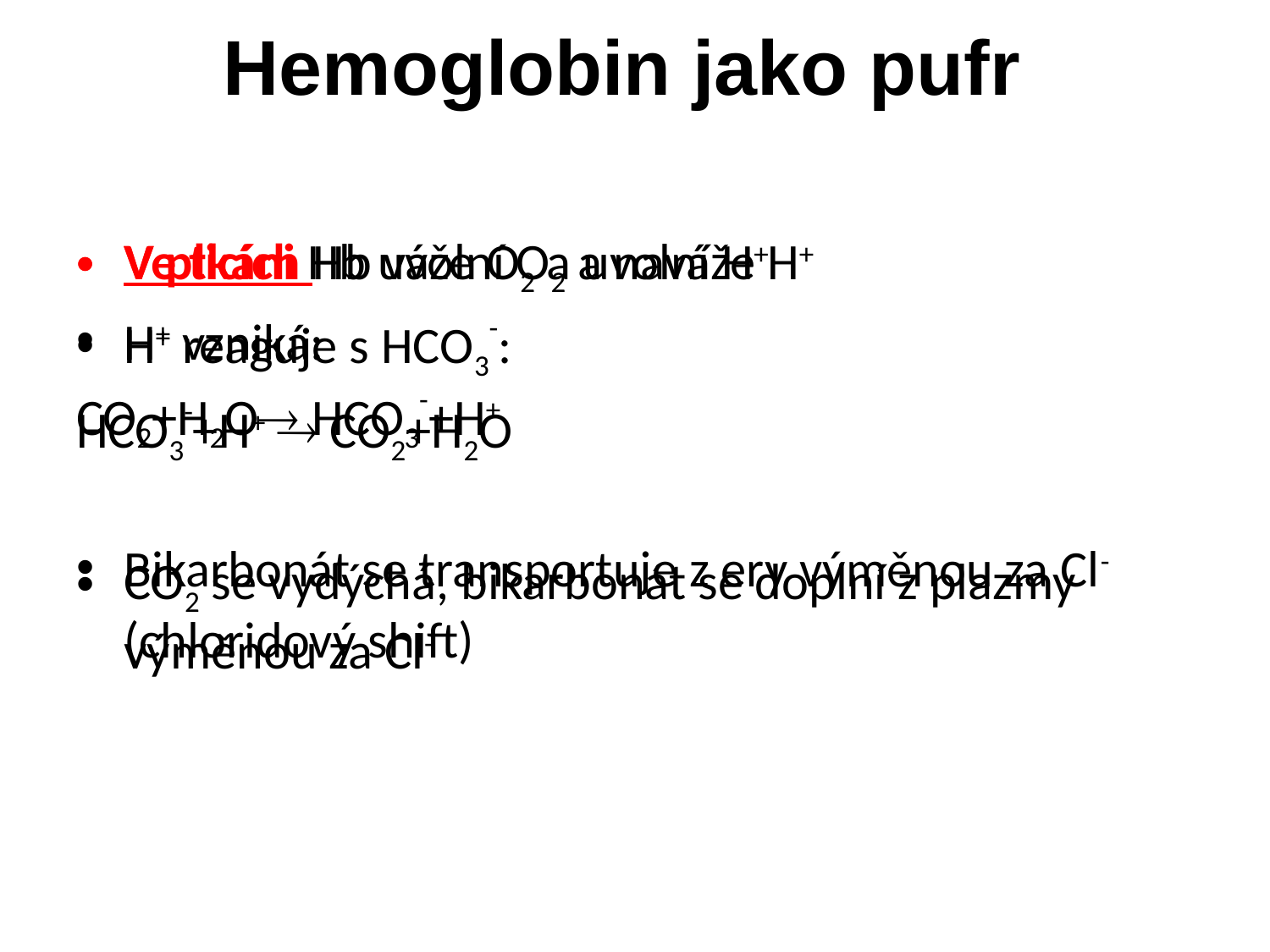

# Hemoglobin jako pufr
Ve tkáni Hb uvolní O2 a naváže H+
H+ vzniká:
CO2+H2O→ HCO3-+H+

Bikarbonát se transportuje z ery výměnou za Cl-
	(chloridový shift)

V plicích Hb váže O2 a uvolní H+
H+ reaguje s HCO3-:
HCO3-+H+ → CO2+H2O

CO2 se vydýchá, bikarbonát se doplní z plazmy výměnou za Cl-